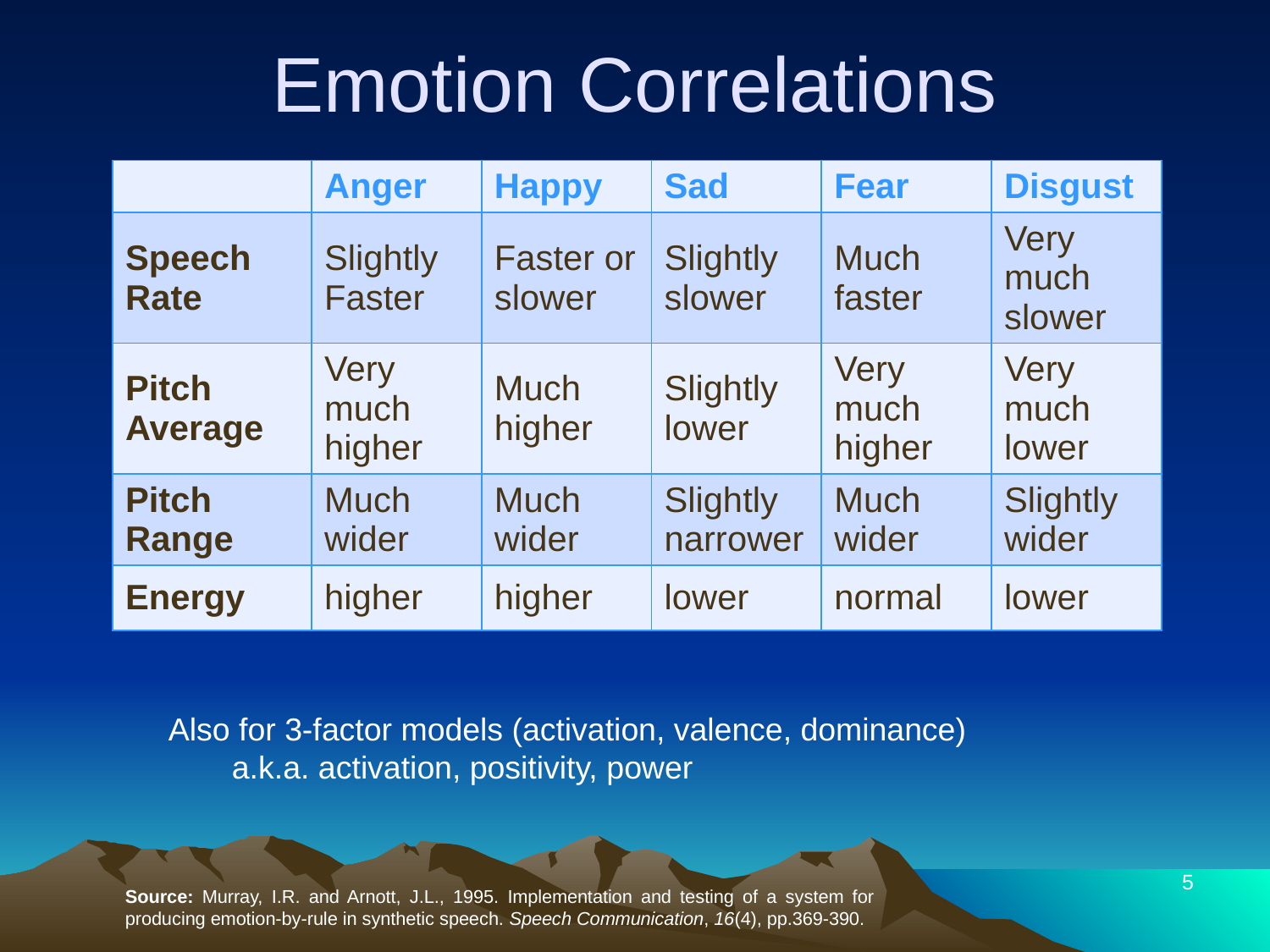

# Emotion Correlations
|  | Anger | Happy | Sad | Fear | Disgust |
| --- | --- | --- | --- | --- | --- |
| Speech Rate | Slightly Faster | Faster or slower | Slightly slower | Much faster | Very much slower |
| Pitch Average | Very much higher | Much higher | Slightly lower | Very much higher | Very much lower |
| Pitch Range | Much wider | Much wider | Slightly narrower | Much wider | Slightly wider |
| Energy | higher | higher | lower | normal | lower |
Also for 3-factor models (activation, valence, dominance)
a.k.a. activation, positivity, power
5
Source: Murray, I.R. and Arnott, J.L., 1995. Implementation and testing of a system for producing emotion-by-rule in synthetic speech. Speech Communication, 16(4), pp.369-390.